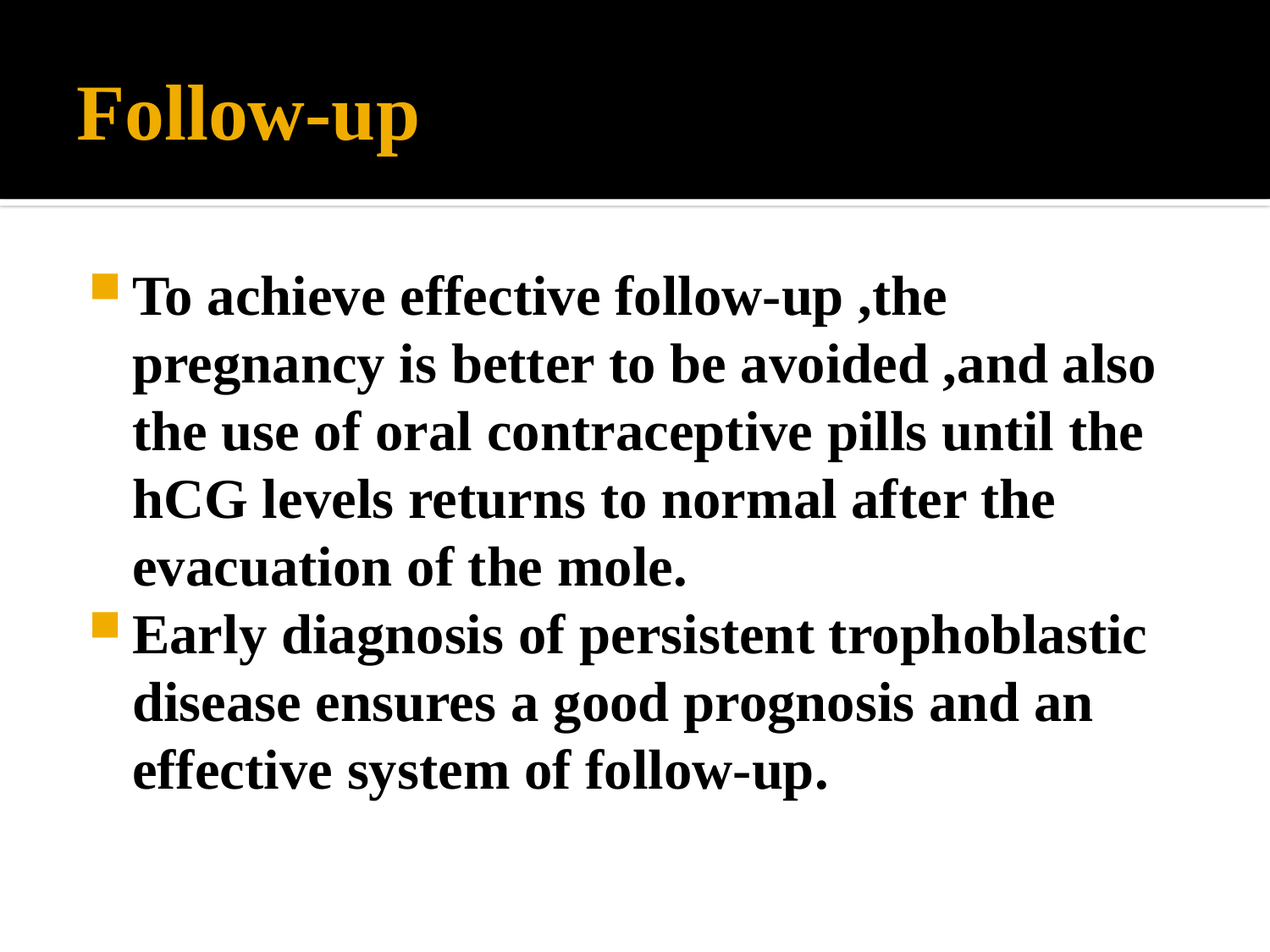

# Follow-up
To achieve effective follow-up ,the pregnancy is better to be avoided ,and also the use of oral contraceptive pills until the hCG levels returns to normal after the evacuation of the mole.
Early diagnosis of persistent trophoblastic disease ensures a good prognosis and an effective system of follow-up.